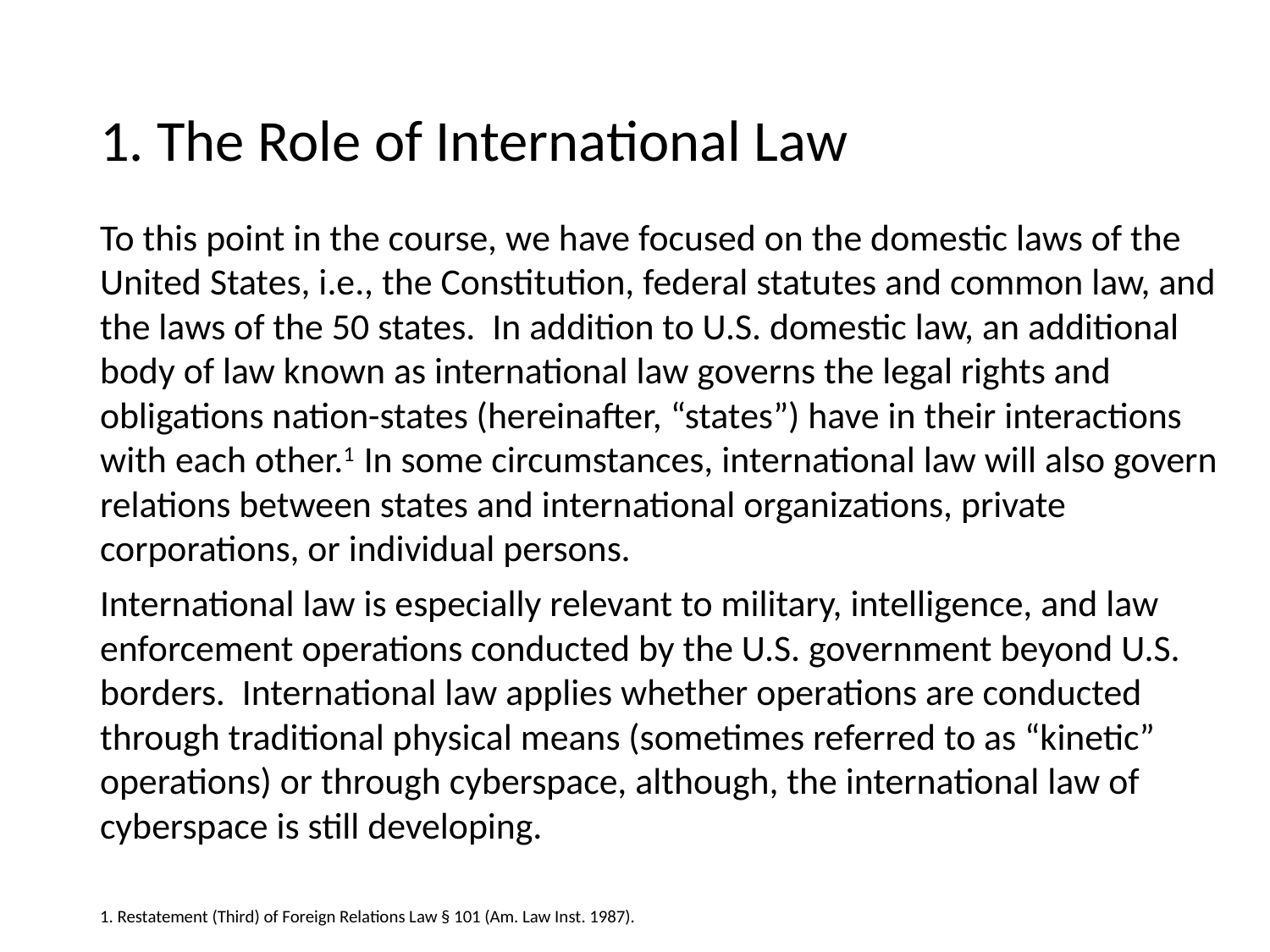

# 1. The Role of International Law
To this point in the course, we have focused on the domestic laws of the United States, i.e., the Constitution, federal statutes and common law, and the laws of the 50 states.  In addition to U.S. domestic law, an additional body of law known as international law governs the legal rights and obligations nation-states (hereinafter, “states”) have in their interactions with each other.1  In some circumstances, international law will also govern relations between states and international organizations, private corporations, or individual persons.
International law is especially relevant to military, intelligence, and law enforcement operations conducted by the U.S. government beyond U.S. borders.  International law applies whether operations are conducted through traditional physical means (sometimes referred to as “kinetic” operations) or through cyberspace, although, the international law of cyberspace is still developing.

1. Restatement (Third) of Foreign Relations Law § 101 (Am. Law Inst. 1987).